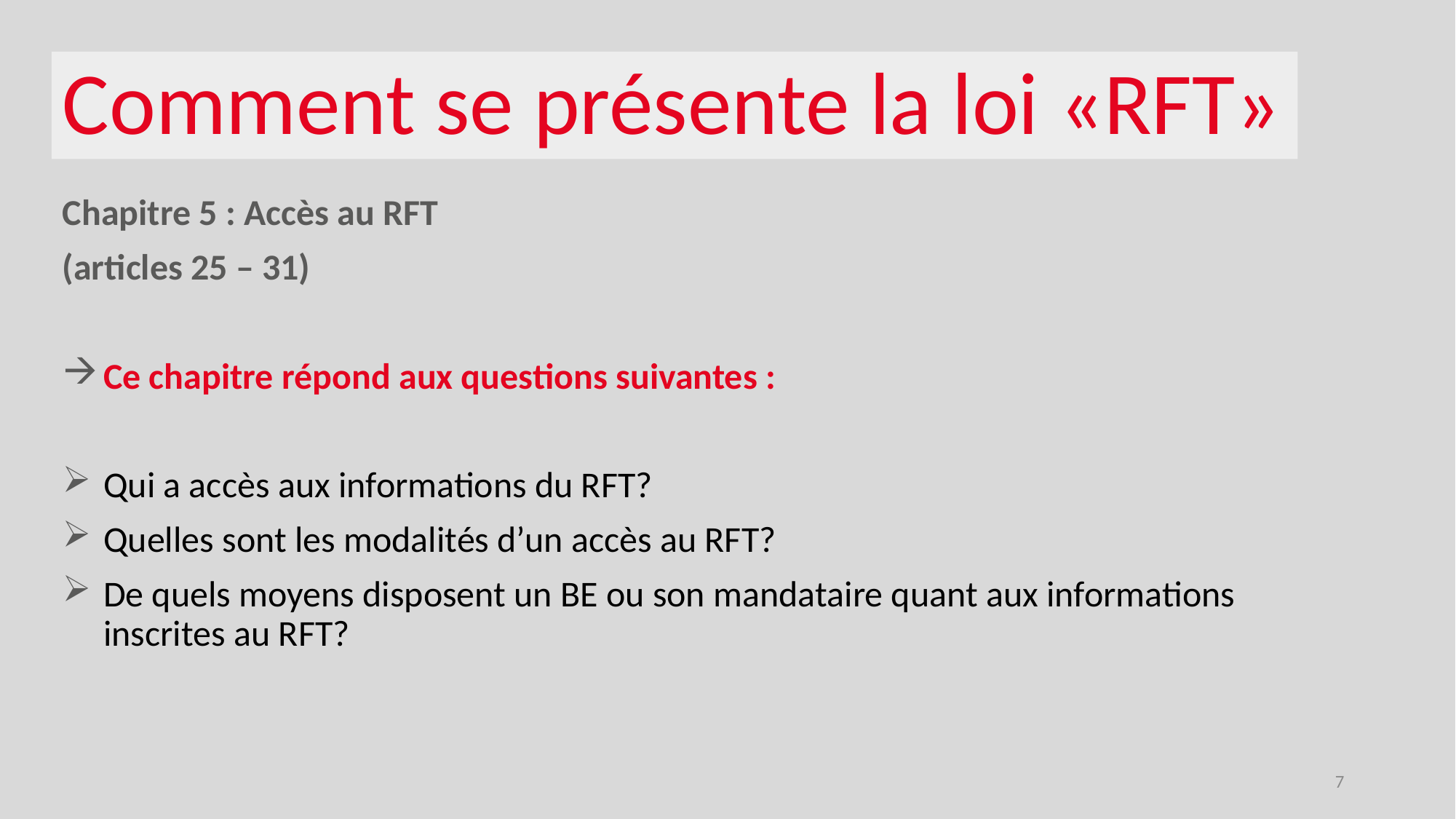

# Comment se présente la loi «RFT»
Chapitre 5 : Accès au RFT
(articles 25 – 31)

Ce chapitre répond aux questions suivantes :

Qui a accès aux informations du RFT?
Quelles sont les modalités d’un accès au RFT?
De quels moyens disposent un BE ou son mandataire quant aux informations inscrites au RFT?
7